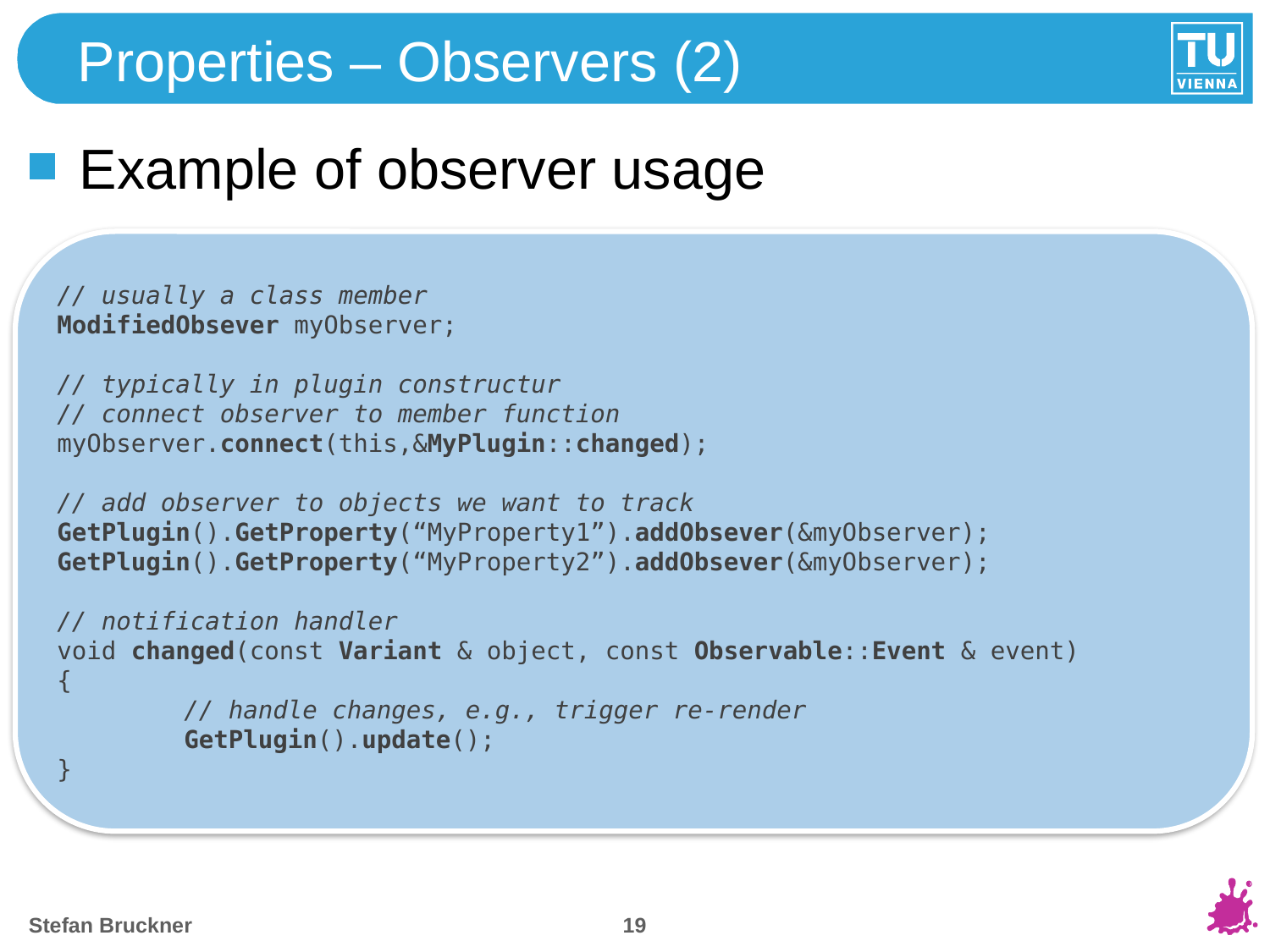

# Properties – Observers (2)
Example of observer usage
// usually a class member
ModifiedObsever myObserver;

// typically in plugin constructur
// connect observer to member function
myObserver.connect(this,&MyPlugin::changed);

// add observer to objects we want to track
GetPlugin().GetProperty(“MyProperty1”).addObsever(&myObserver);
GetPlugin().GetProperty(“MyProperty2”).addObsever(&myObserver);

// notification handler
void changed(const Variant & object, const Observable::Event & event)
{
	// handle changes, e.g., trigger re-render
	GetPlugin().update();
}
19
Stefan Bruckner